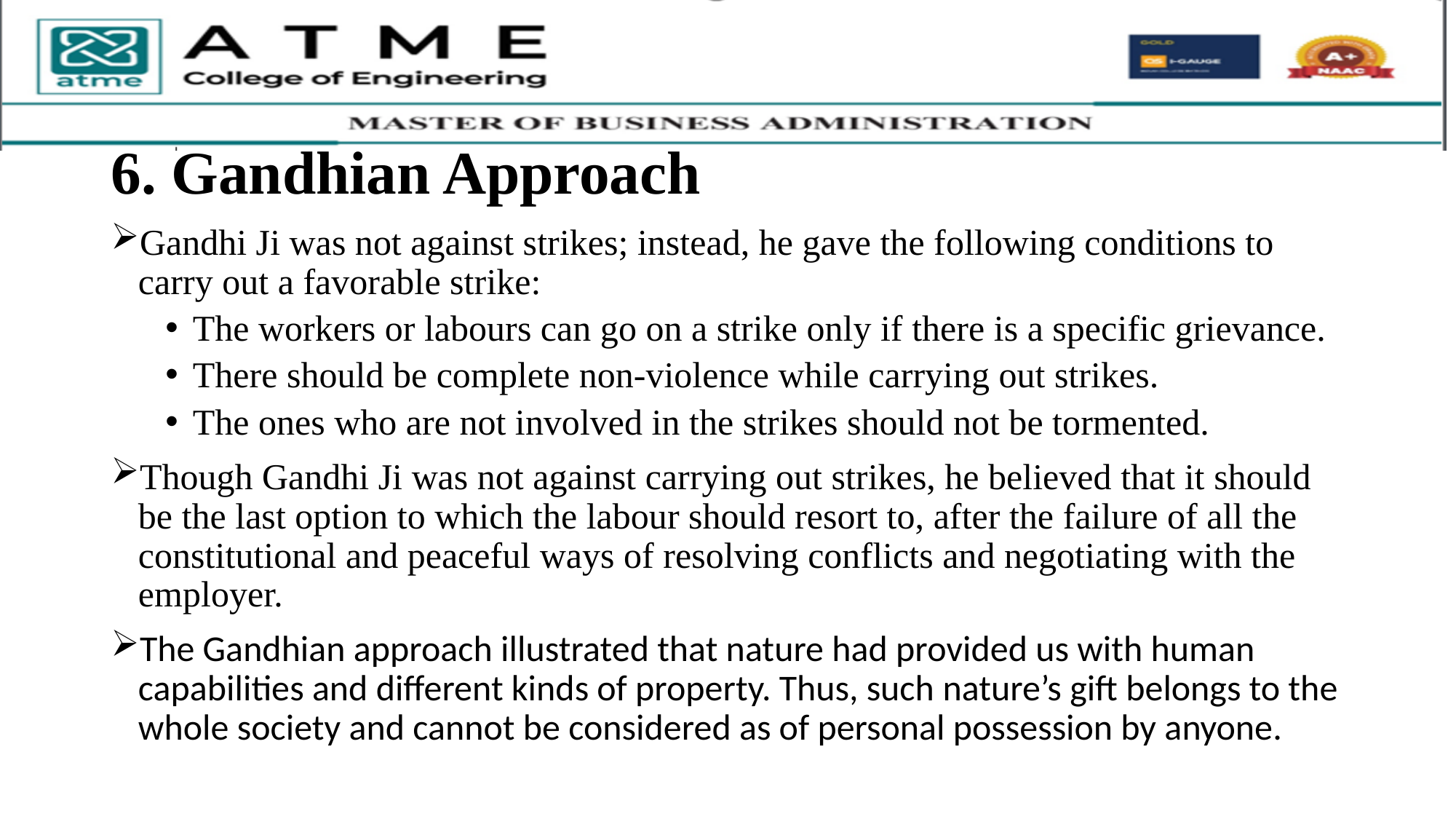

# 6. Gandhian Approach
Gandhi Ji was not against strikes; instead, he gave the following conditions to carry out a favorable strike:
The workers or labours can go on a strike only if there is a specific grievance.
There should be complete non-violence while carrying out strikes.
The ones who are not involved in the strikes should not be tormented.
Though Gandhi Ji was not against carrying out strikes, he believed that it should be the last option to which the labour should resort to, after the failure of all the constitutional and peaceful ways of resolving conflicts and negotiating with the employer.
The Gandhian approach illustrated that nature had provided us with human capabilities and different kinds of property. Thus, such nature’s gift belongs to the whole society and cannot be considered as of personal possession by anyone.